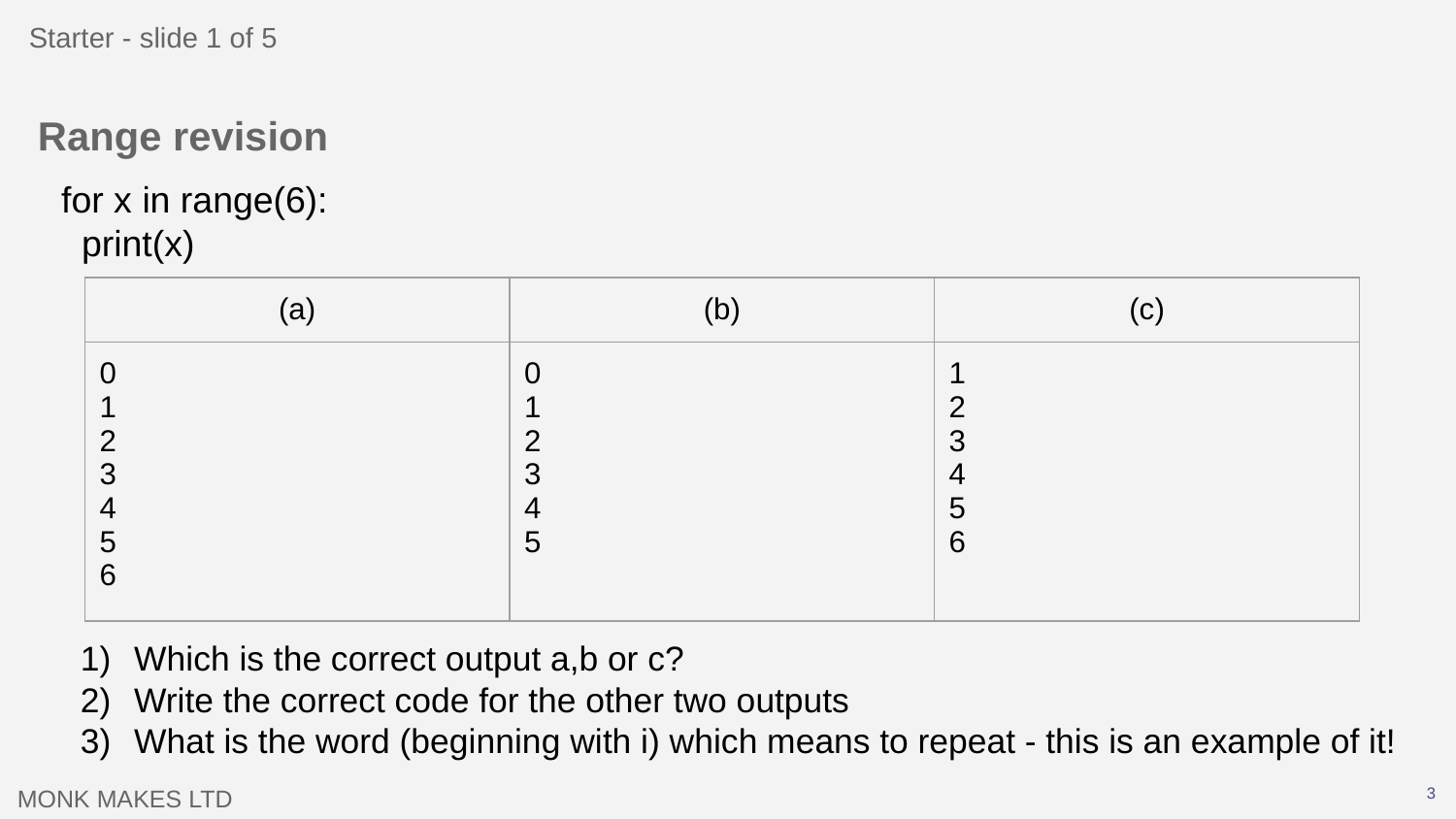

Starter - slide 1 of 5
# Range revision
for x in range(6):
  print(x)

Which is the correct output a,b or c?
Write the correct code for the other two outputs
What is the word (beginning with i) which means to repeat - this is an example of it!

| (a) | (b) | (c) |
| --- | --- | --- |
| 0 1 2 3 4 5 6 | 0 1 2 3 4 5 | 1 2 3 4 5 6 |
3